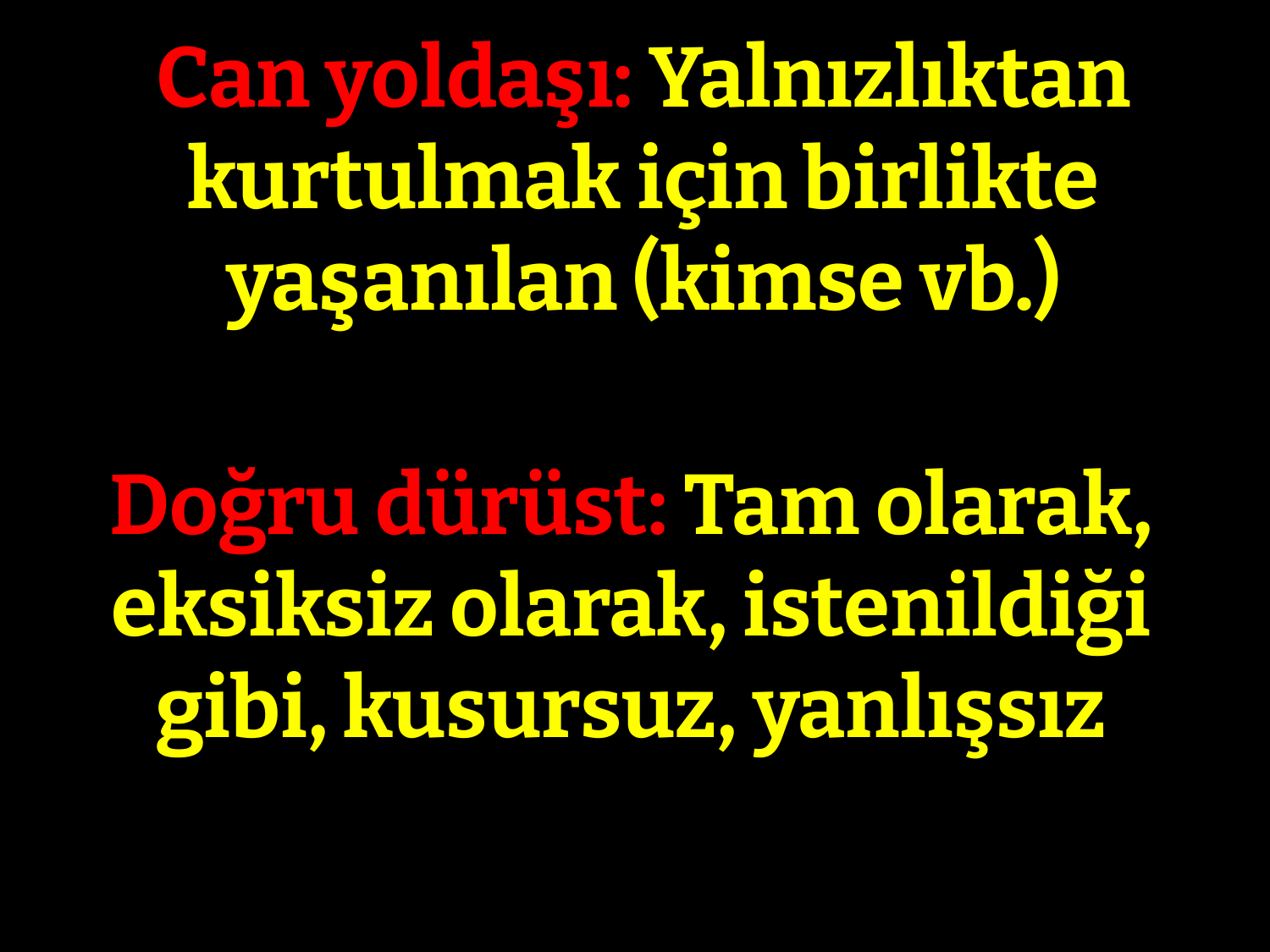

Can yoldaşı: Yalnızlıktan kurtulmak için birlikte yaşanılan (kimse vb.)
#
Doğru dürüst: Tam olarak, eksiksiz olarak, istenildiği gibi, kusursuz, yanlışsız